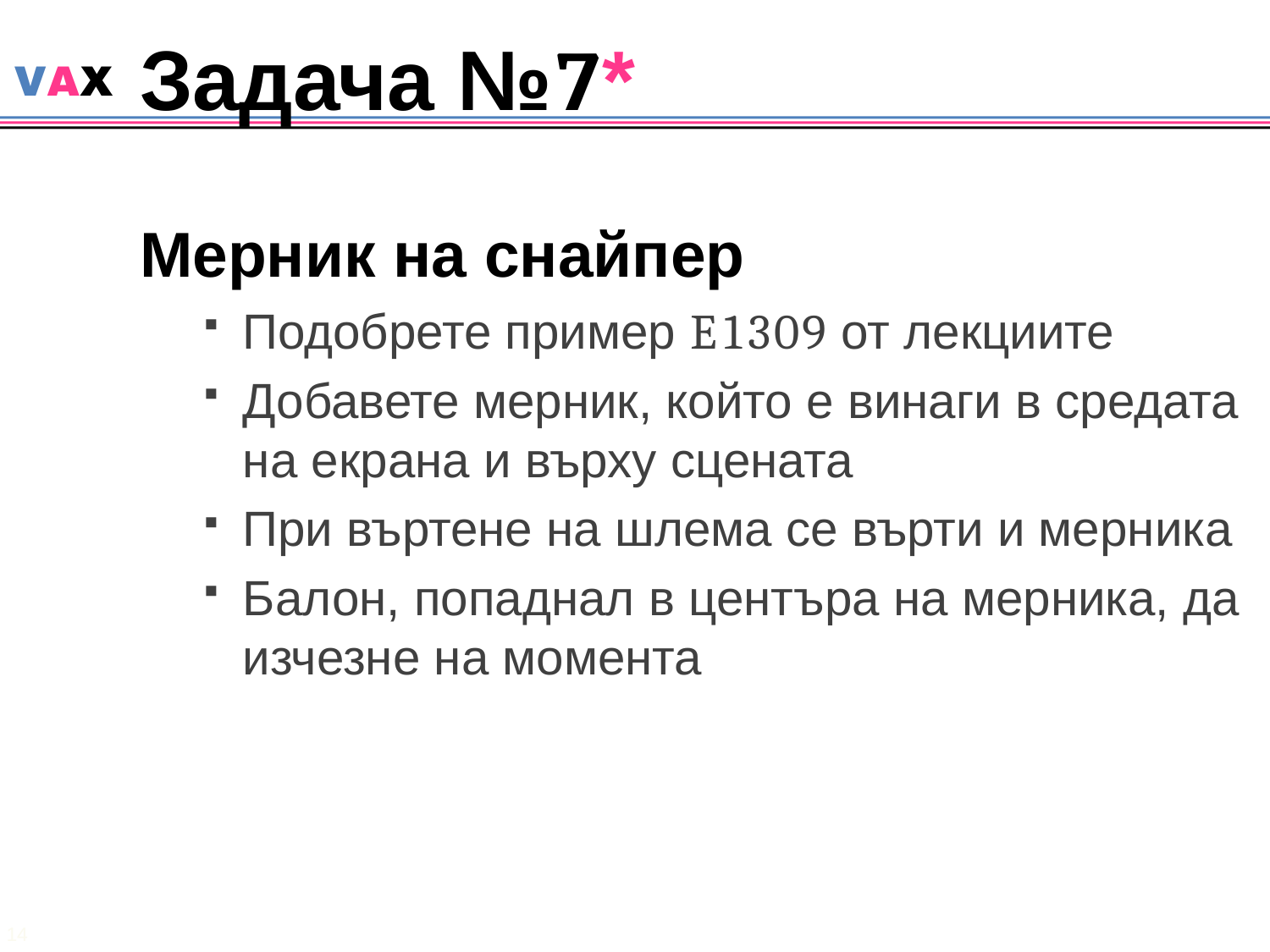

# Задача №7*
Мерник на снайпер
Подобрете пример E1309 от лекциите
Добавете мерник, който е винаги в средата на екрана и върху сцената
При въртене на шлема се върти и мерника
Балон, попаднал в центъра на мерника, да изчезне на момента